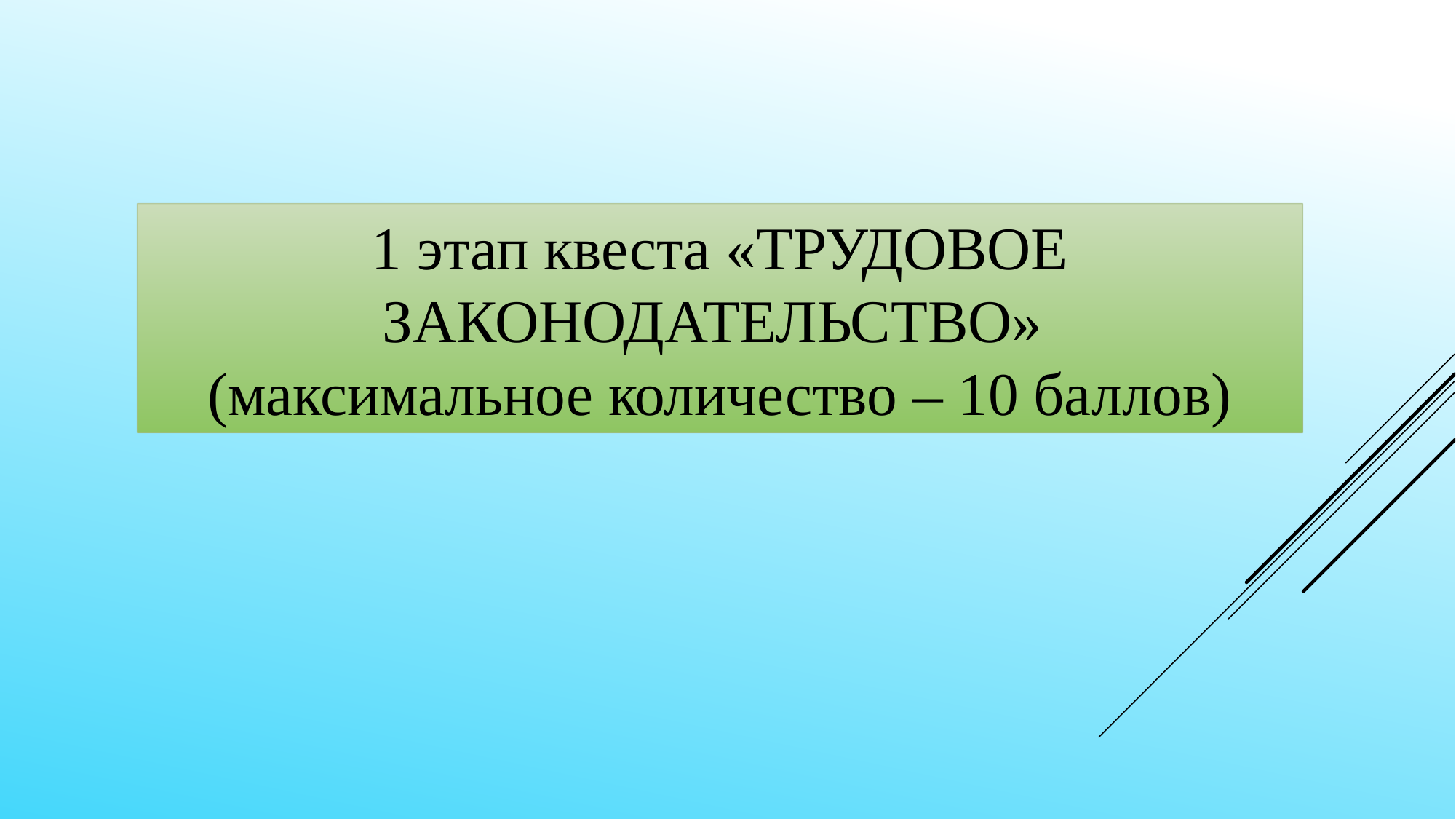

1 этап квеста «ТРУДОВОЕ ЗАКОНОДАТЕЛЬСТВО»
(максимальное количество – 10 баллов)